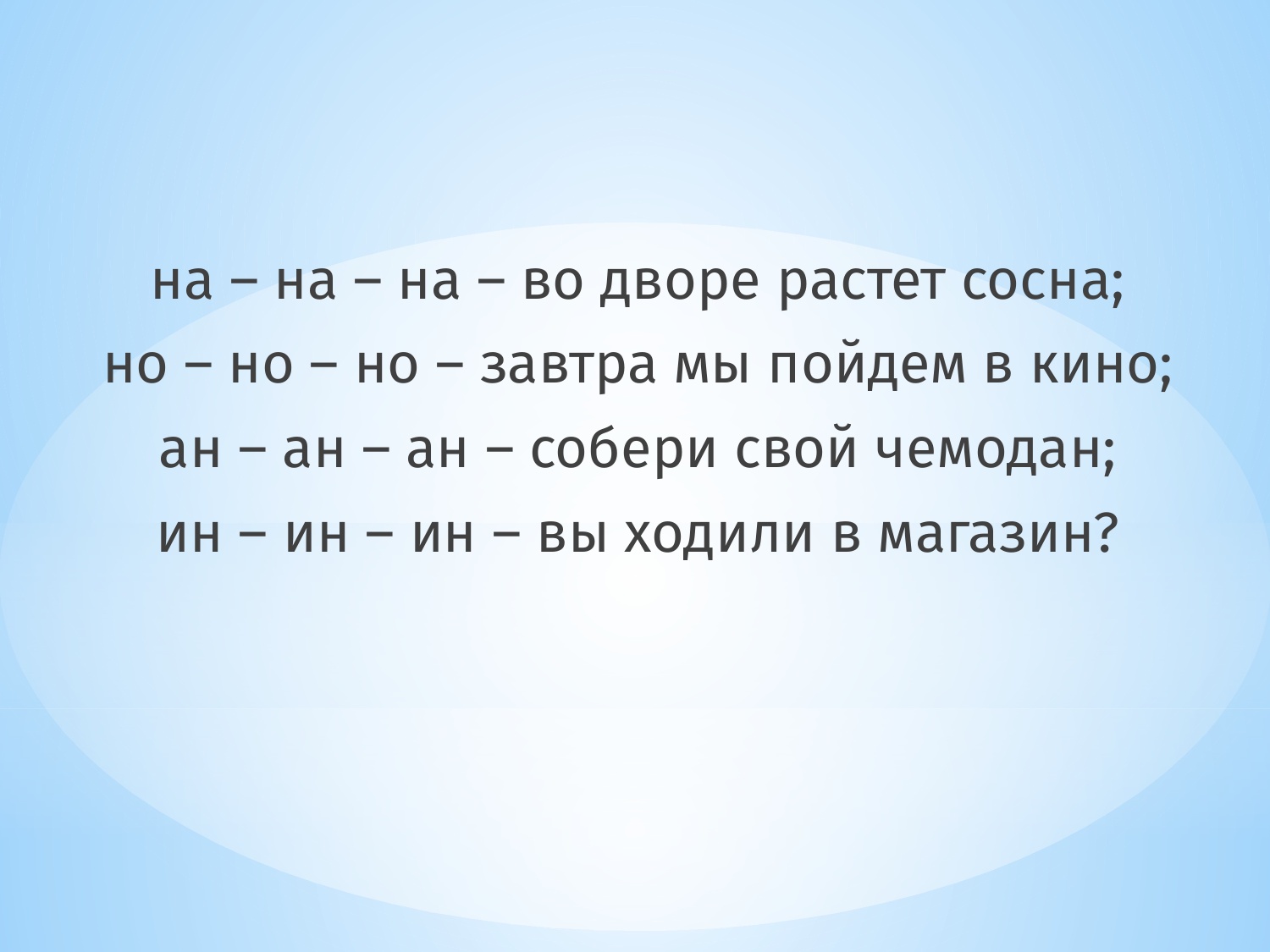

на – на – на – во дворе растет сосна;
но – но – но – завтра мы пойдем в кино;
ан – ан – ан – собери свой чемодан;
ин – ин – ин – вы ходили в магазин?